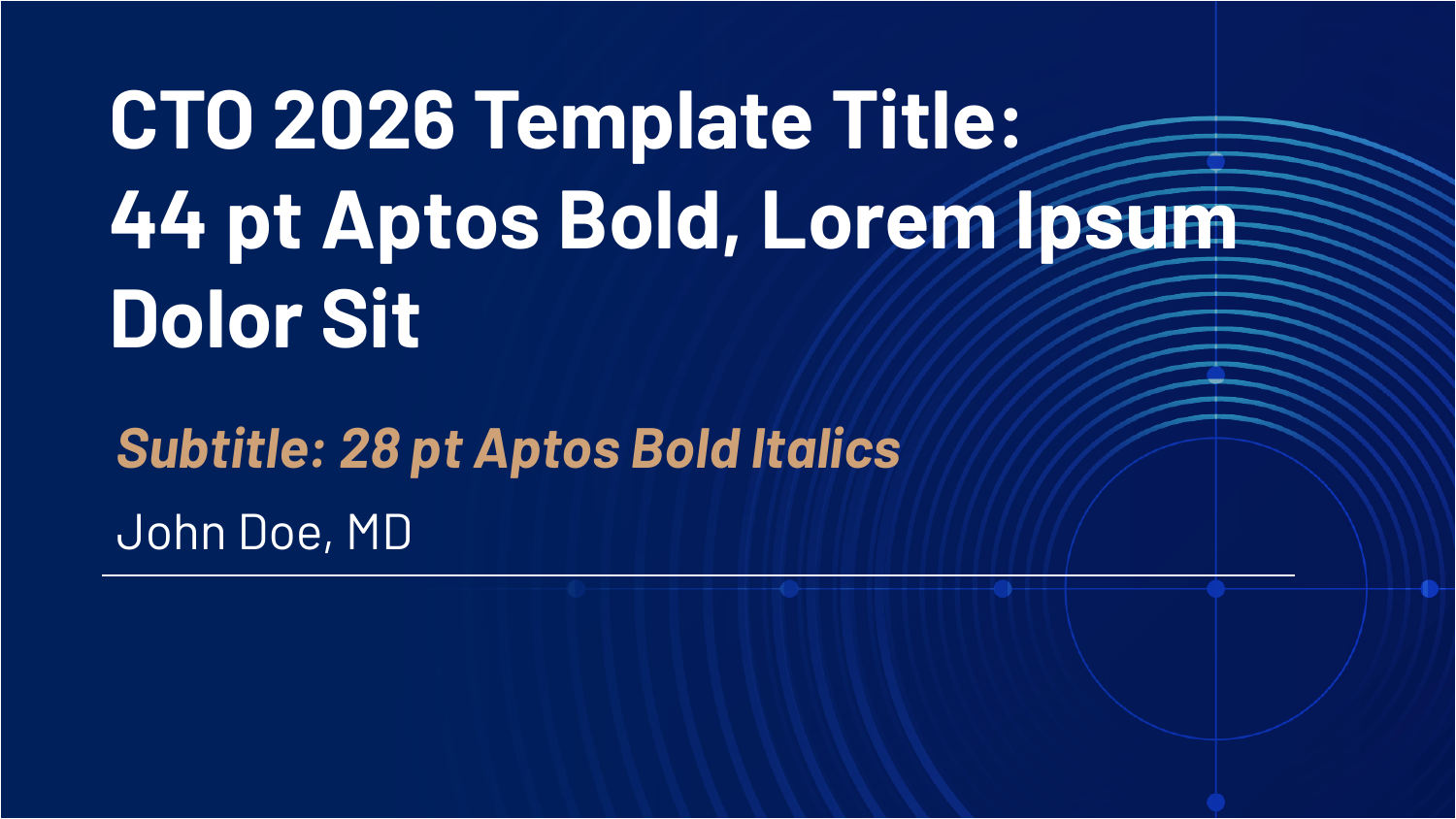

CTO 2026 Template Title:
44 pt Aptos Bold, Lorem Ipsum Dolor Sit

Subtitle: 28 pt Aptos Bold Italics
John Doe, MD